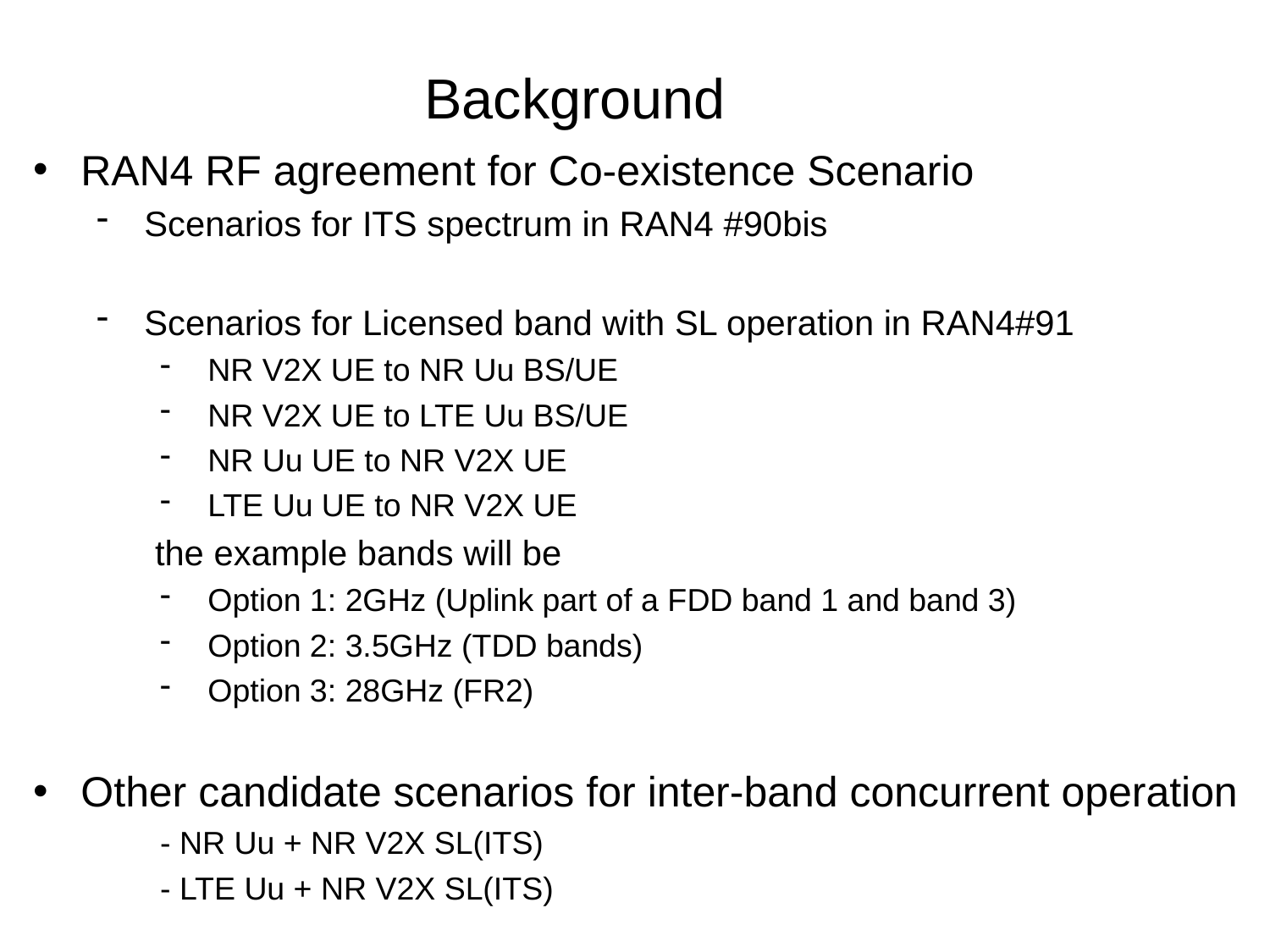

Background

RAN4 RF agreement for Co-existence Scenario
Scenarios for ITS spectrum in RAN4 #90bis

Scenarios for Licensed band with SL operation in RAN4#91
NR V2X UE to NR Uu BS/UE
NR V2X UE to LTE Uu BS/UE
NR Uu UE to NR V2X UE
LTE Uu UE to NR V2X UE
      the example bands will be
Option 1: 2GHz (Uplink part of a FDD band 1 and band 3)
Option 2: 3.5GHz (TDD bands)
Option 3: 28GHz (FR2)

Other candidate scenarios for inter-band concurrent operation
- NR Uu + NR V2X SL(ITS)
- LTE Uu + NR V2X SL(ITS)